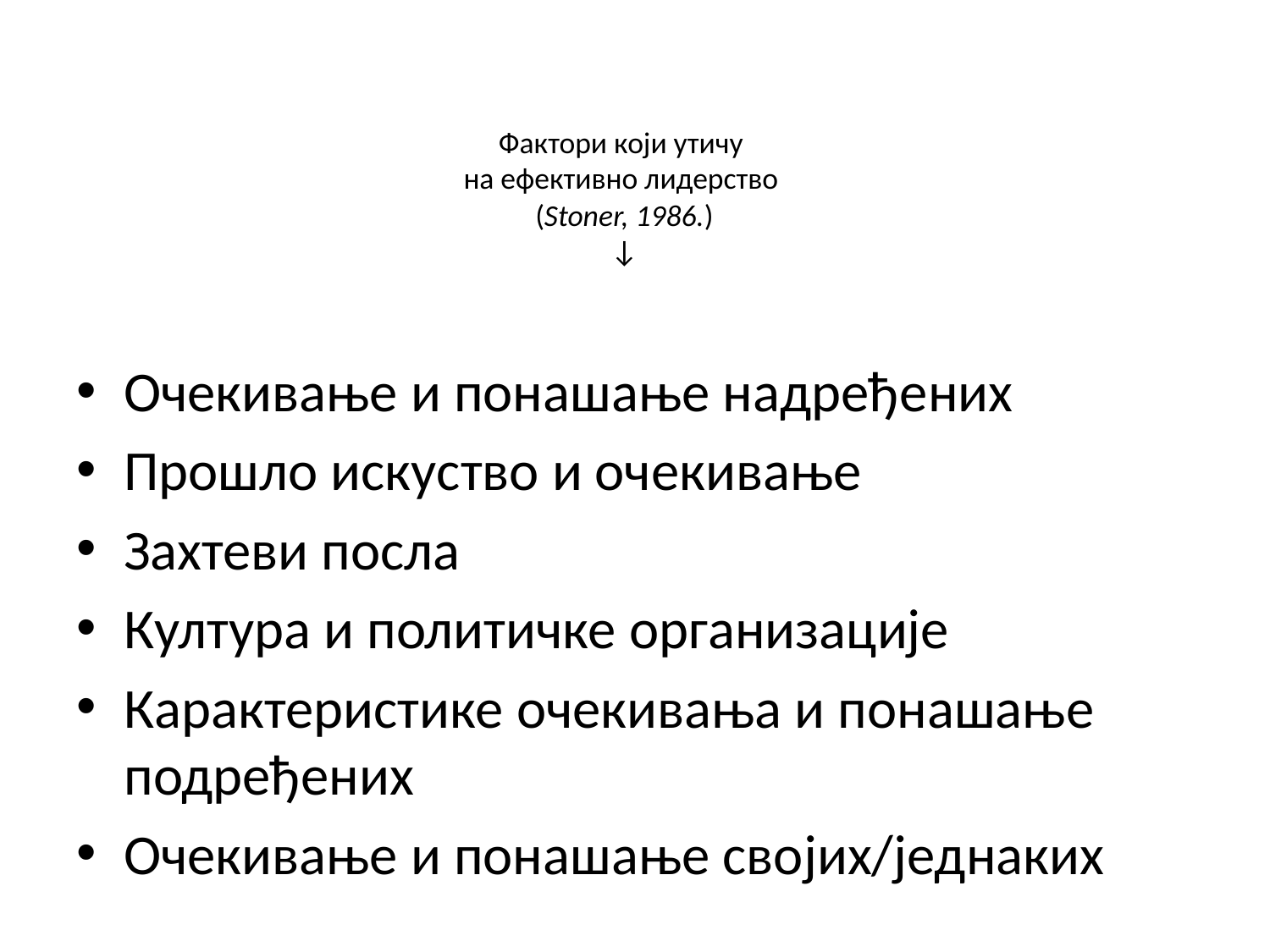

# Фактори који утичу на ефективно лидерство (Stoner, 1986.) ↓
Очекивање и понашање надређених
Прошло искуство и очекивање
Захтеви посла
Култура и политичке организације
Карактеристике очекивања и понашање подређених
Очекивање и понашање својих/једнаких